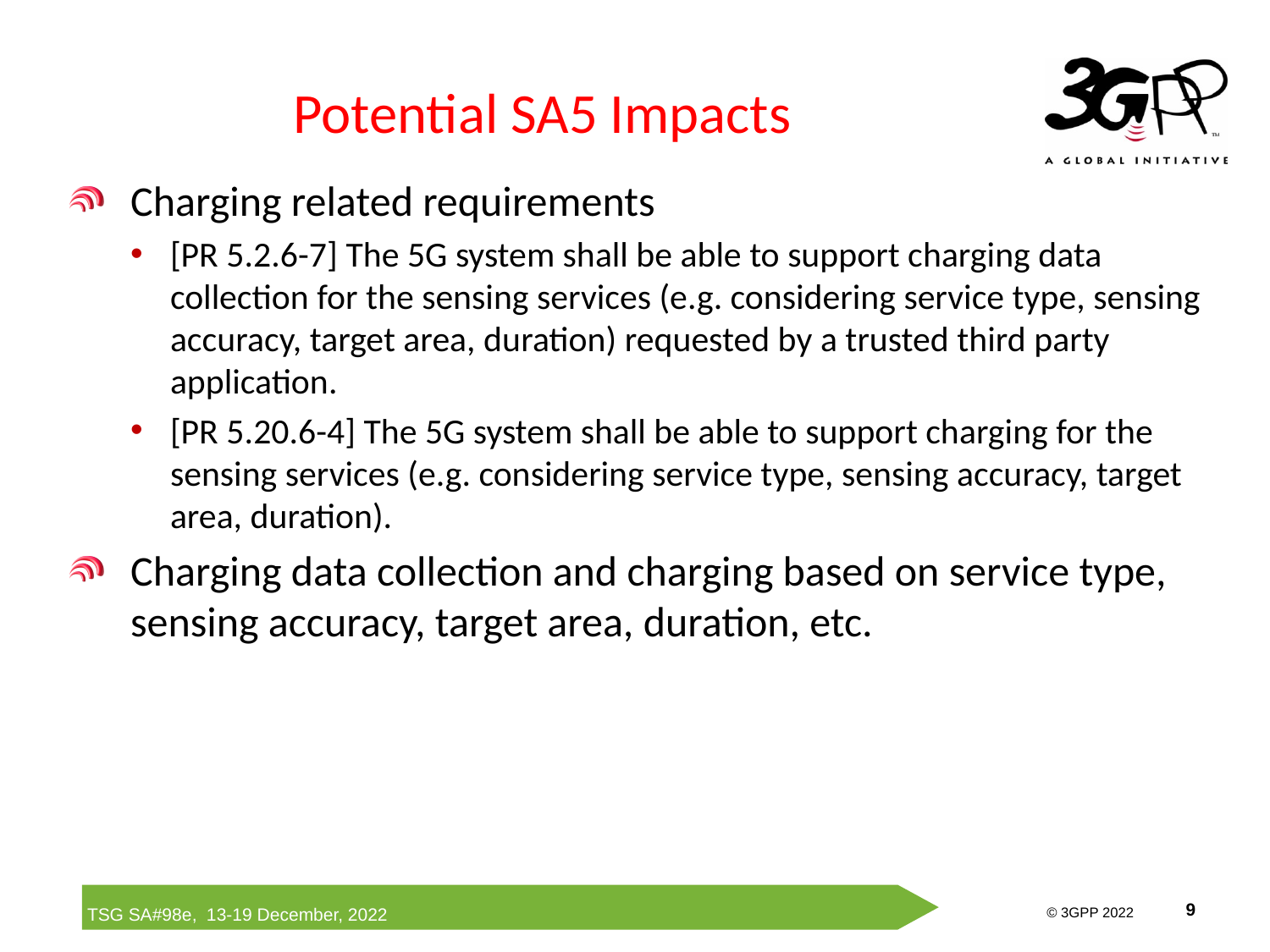

# Potential SA5 Impacts
Charging related requirements
[PR 5.2.6-7] The 5G system shall be able to support charging data collection for the sensing services (e.g. considering service type, sensing accuracy, target area, duration) requested by a trusted third party application.
[PR 5.20.6-4] The 5G system shall be able to support charging for the sensing services (e.g. considering service type, sensing accuracy, target area, duration).
Charging data collection and charging based on service type, sensing accuracy, target area, duration, etc.